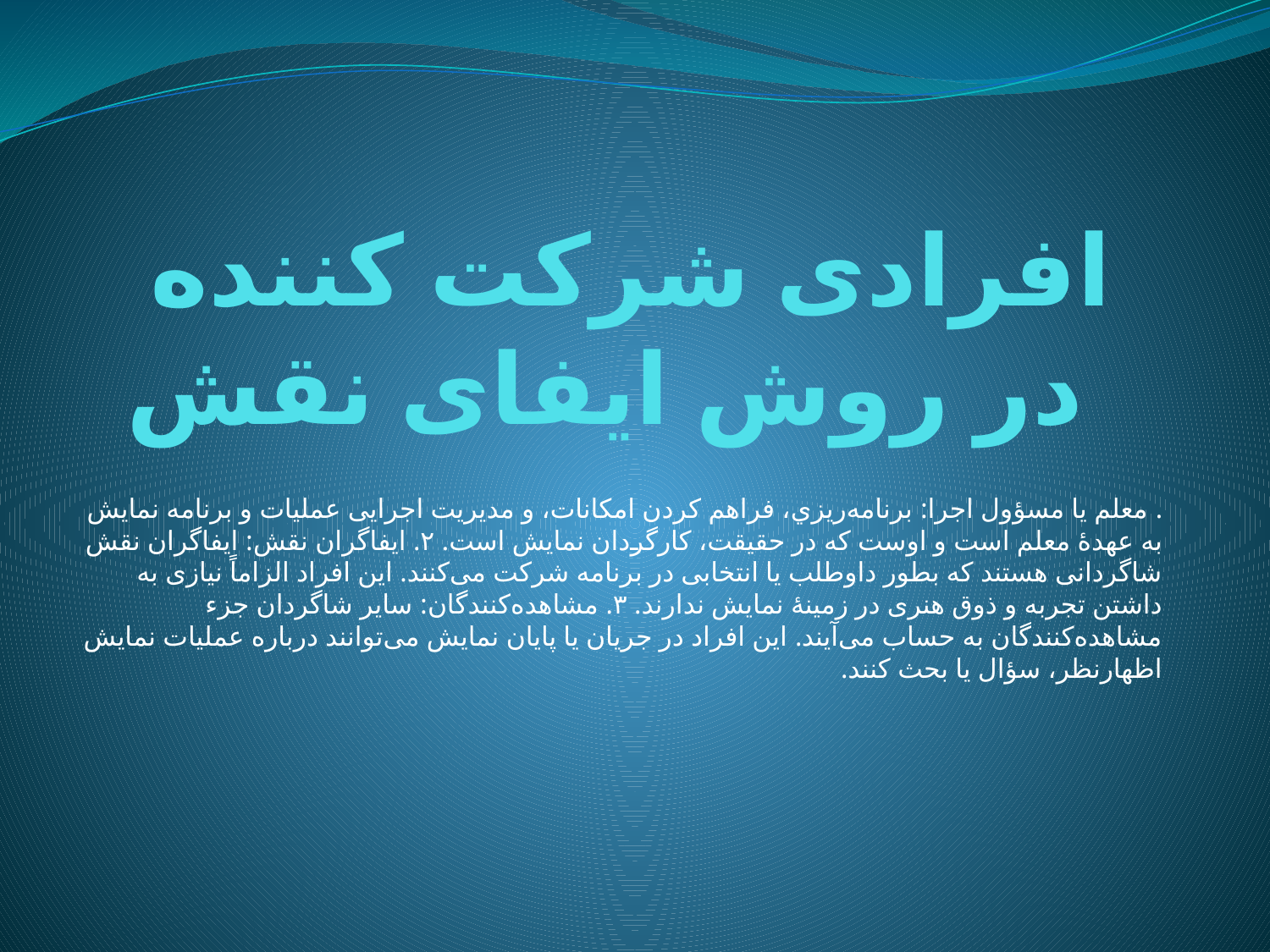

# افرادى شرکت کننده در روش ايفاى نقش

. معلم يا مسؤول اجرا: برنامه‌ريزي، فراهم کردن امکانات، و مديريت اجرايى عمليات و برنامه نمايش به عهدهٔ معلم است و اوست که در حقيقت، کارگردان نمايش است. ۲. ايفاگران نقش: ايفاگران نقش شاگردانى هستند که بطور داوطلب يا انتخابى در برنامه شرکت مى‌کنند. اين افراد الزاماً نيازى به داشتن تجربه و ذوق هنرى در زمينهٔ نمايش ندارند. ۳. مشاهده‌کنندگان: ساير شاگردان جزء مشاهده‌کنندگان به حساب مى‌آيند. اين افراد در جريان يا پايان نمايش مى‌توانند درباره عمليات نمايش اظهارنظر، سؤال يا بحث کنند.